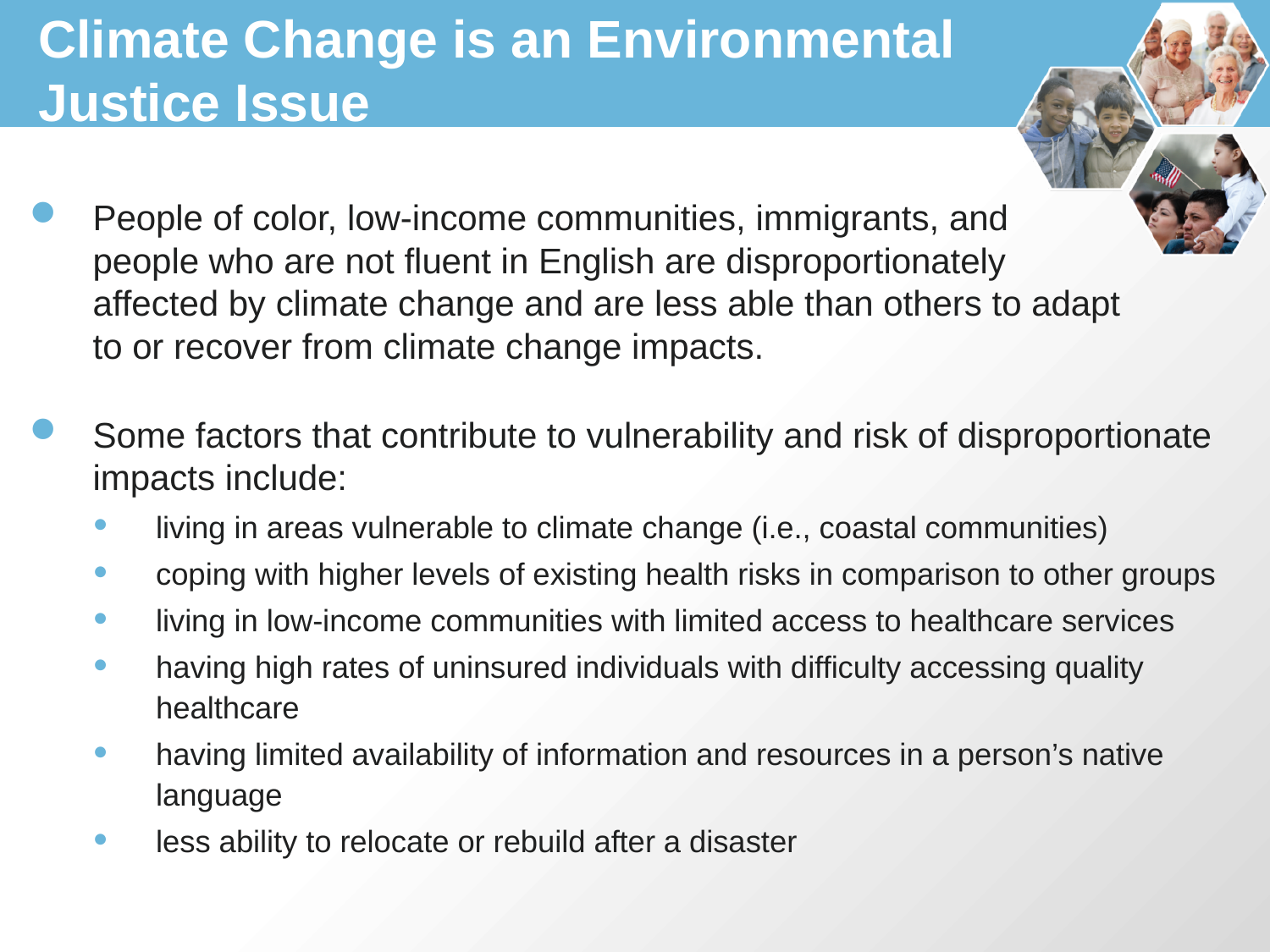

Climate Change is an Environmental
Justice Issue
People of color, low-income communities, immigrants, and
people who are not fluent in English are disproportionately
affected by climate change and are less able than others to adapt
to or recover from climate change impacts.
Some factors that contribute to vulnerability and risk of disproportionate impacts include:
living in areas vulnerable to climate change (i.e., coastal communities)
coping with higher levels of existing health risks in comparison to other groups
living in low-income communities with limited access to healthcare services
having high rates of uninsured individuals with difficulty accessing quality healthcare
having limited availability of information and resources in a person’s native language
less ability to relocate or rebuild after a disaster